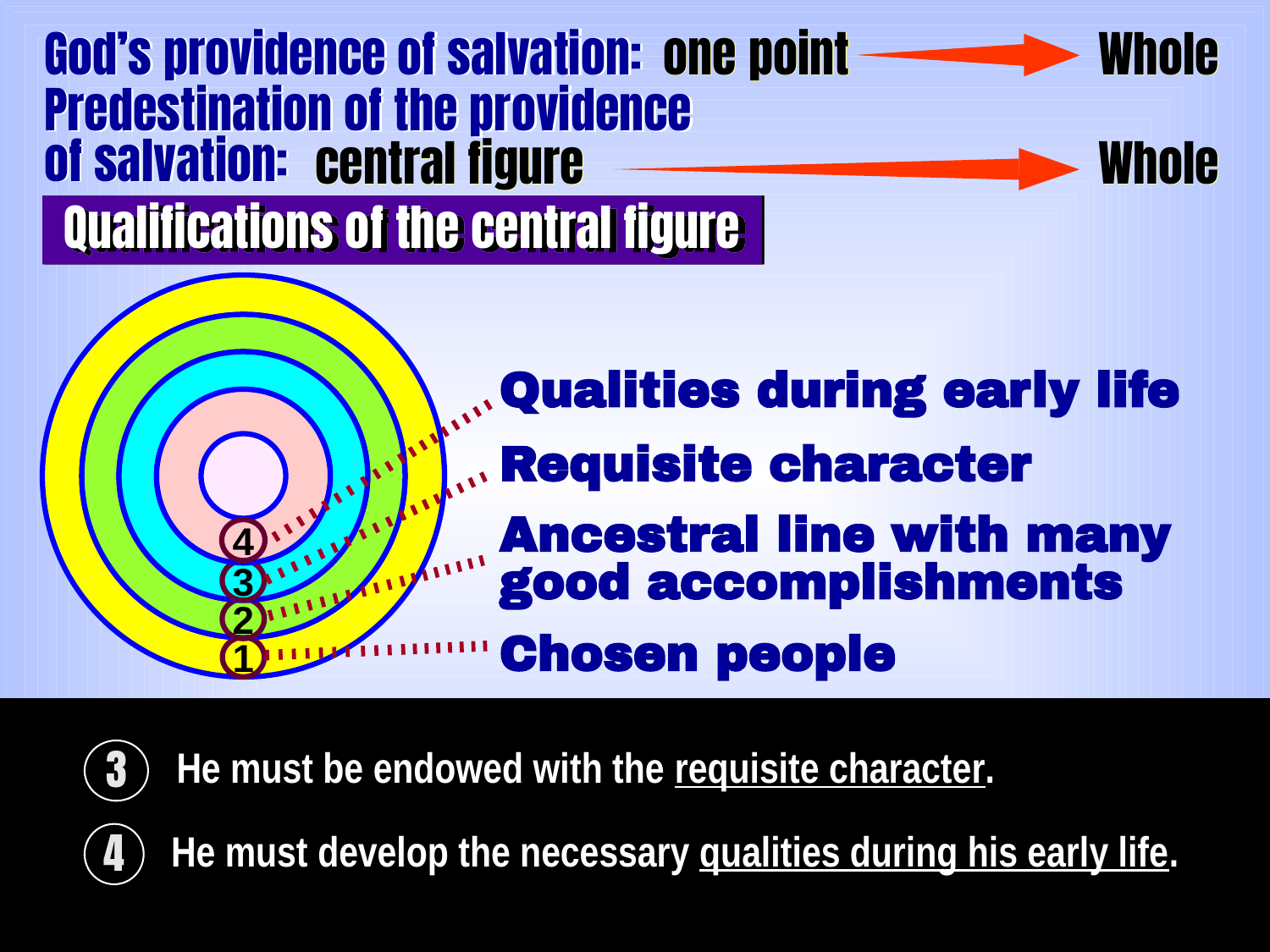

God’s providence of salvation:
one point
Whole

Predestination of the providence  of salvation:
central figure
Whole

Qualifications of the central figure

1

2

Qualities during early life

Requisite character
….…….........
Ancestral line with many
good accomplishments
4
….……........
3
….……........
Chosen people
….……........

3
He must be endowed with the requisite character.
4
He must develop the necessary qualities during his early life.